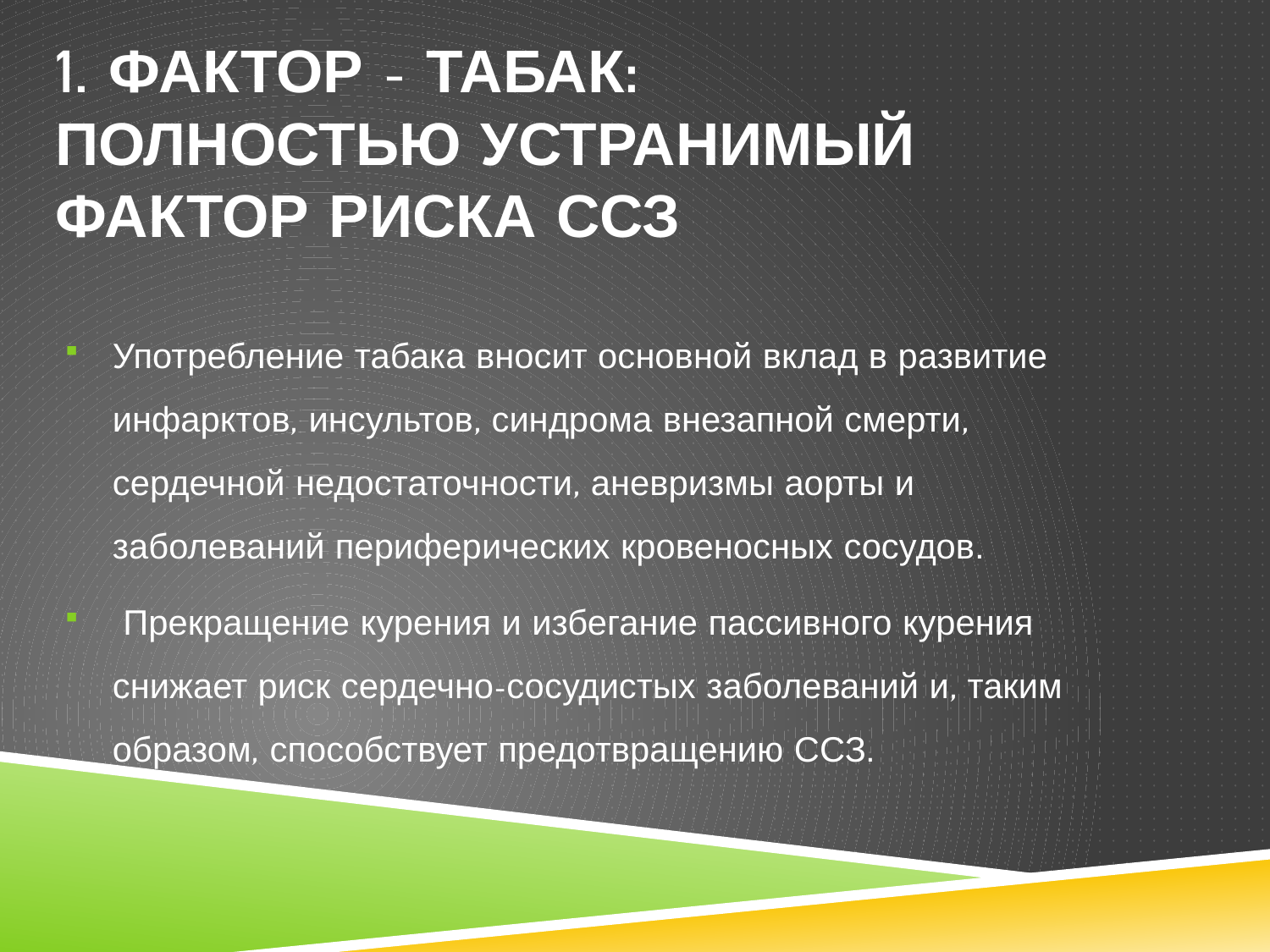

# 1. Фактор - Табак: полностью устранимый фактор риска ССЗ
Употребление табака вносит основной вклад в развитие инфарктов, инсультов, синдрома внезапной смерти, сердечной недостаточности, аневризмы аорты и заболеваний периферических кровеносных сосудов.
 Прекращение курения и избегание пассивного курения снижает риск сердечно-сосудистых заболеваний и, таким образом, способствует предотвращению ССЗ.